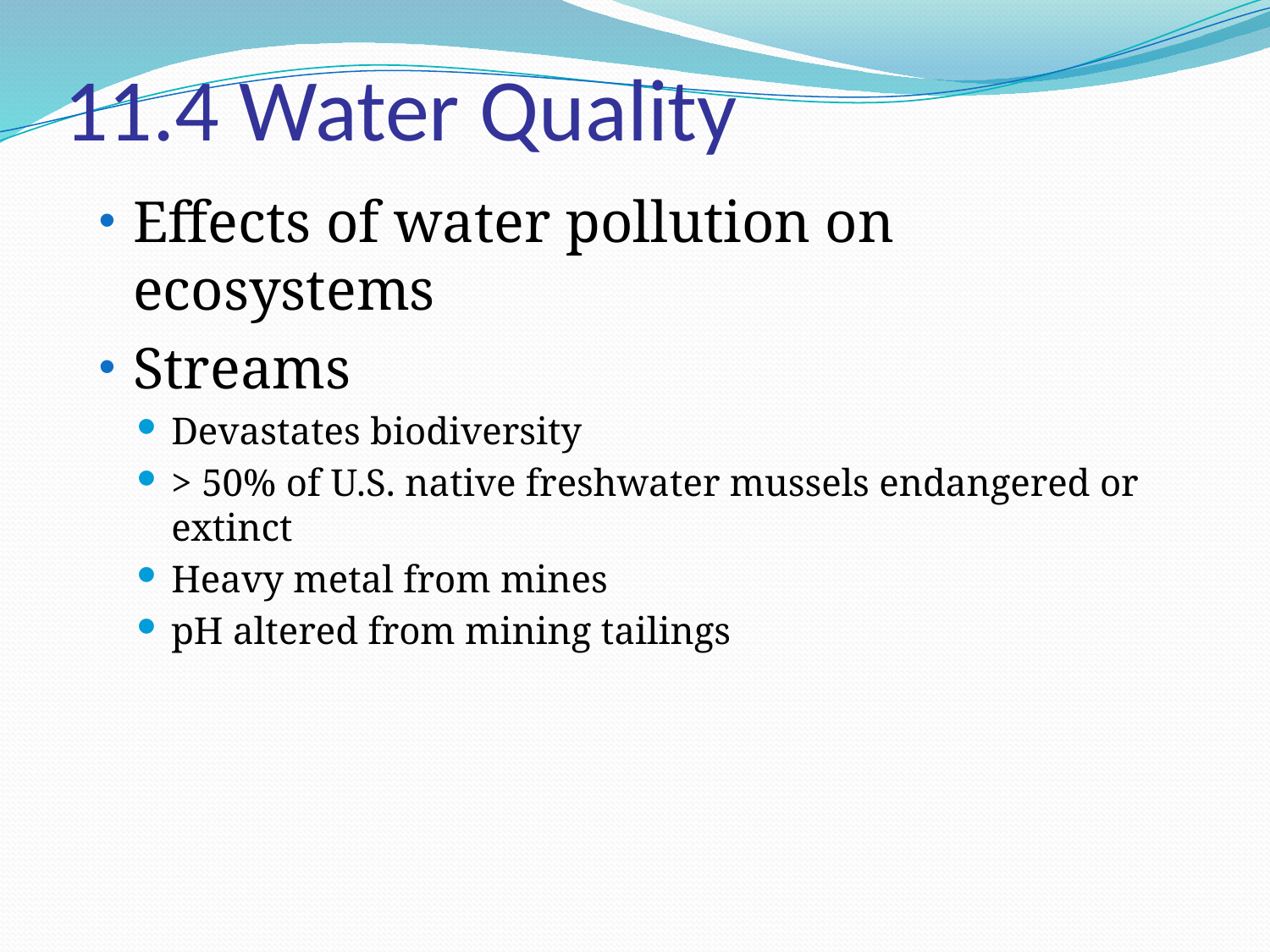

# 11.4 Water Quality
Effects of water pollution on ecosystems
Streams
Devastates biodiversity
> 50% of U.S. native freshwater mussels endangered or extinct
Heavy metal from mines
pH altered from mining tailings